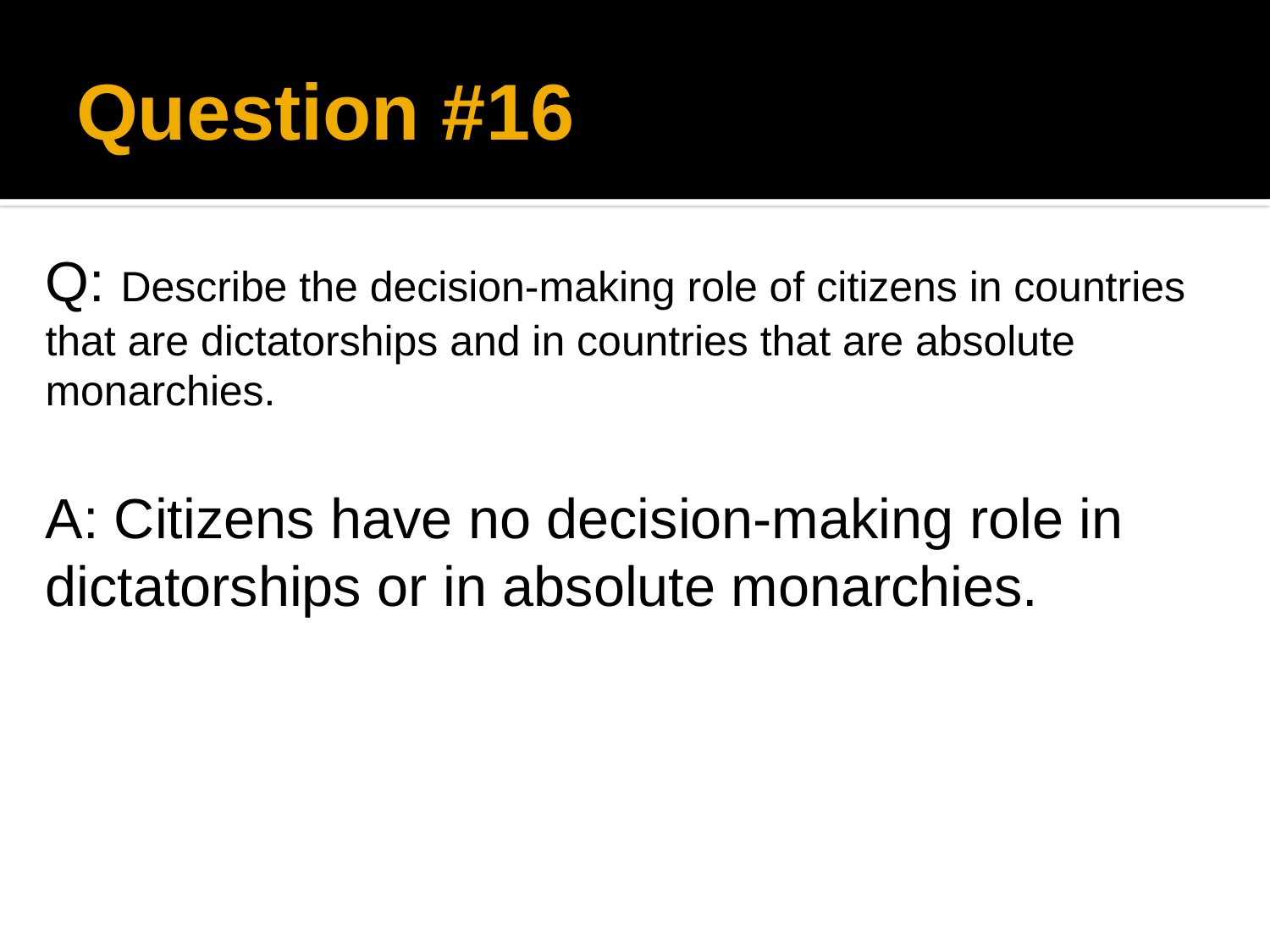

# Question #16
Q: Describe the decision-making role of citizens in countries that are dictatorships and in countries that are absolute monarchies.

A: Citizens have no decision-making role in dictatorships or in absolute monarchies.